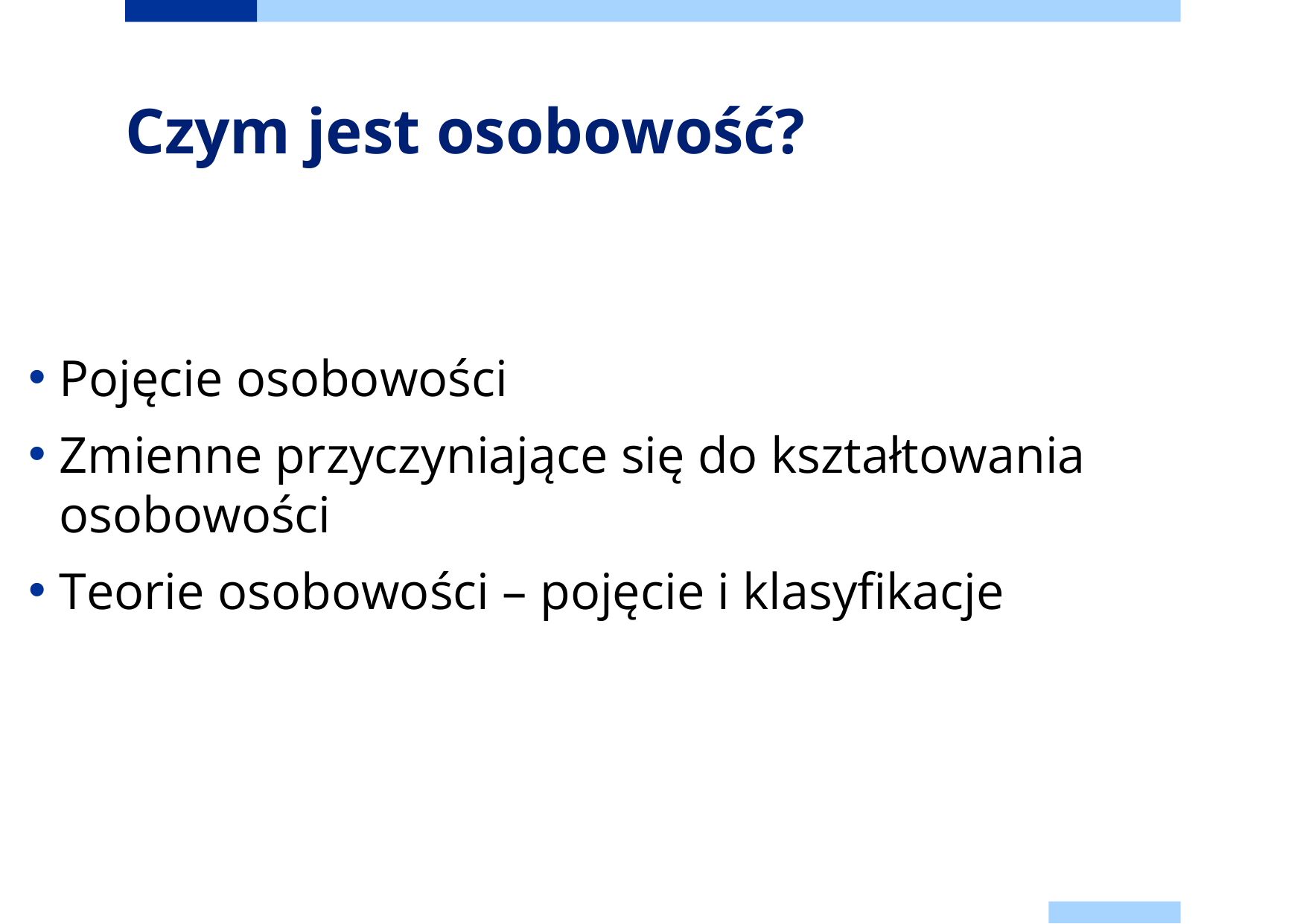

# Czym jest osobowość?

Pojęcie osobowości
Zmienne przyczyniające się do kształtowania osobowości
Teorie osobowości – pojęcie i klasyfikacje